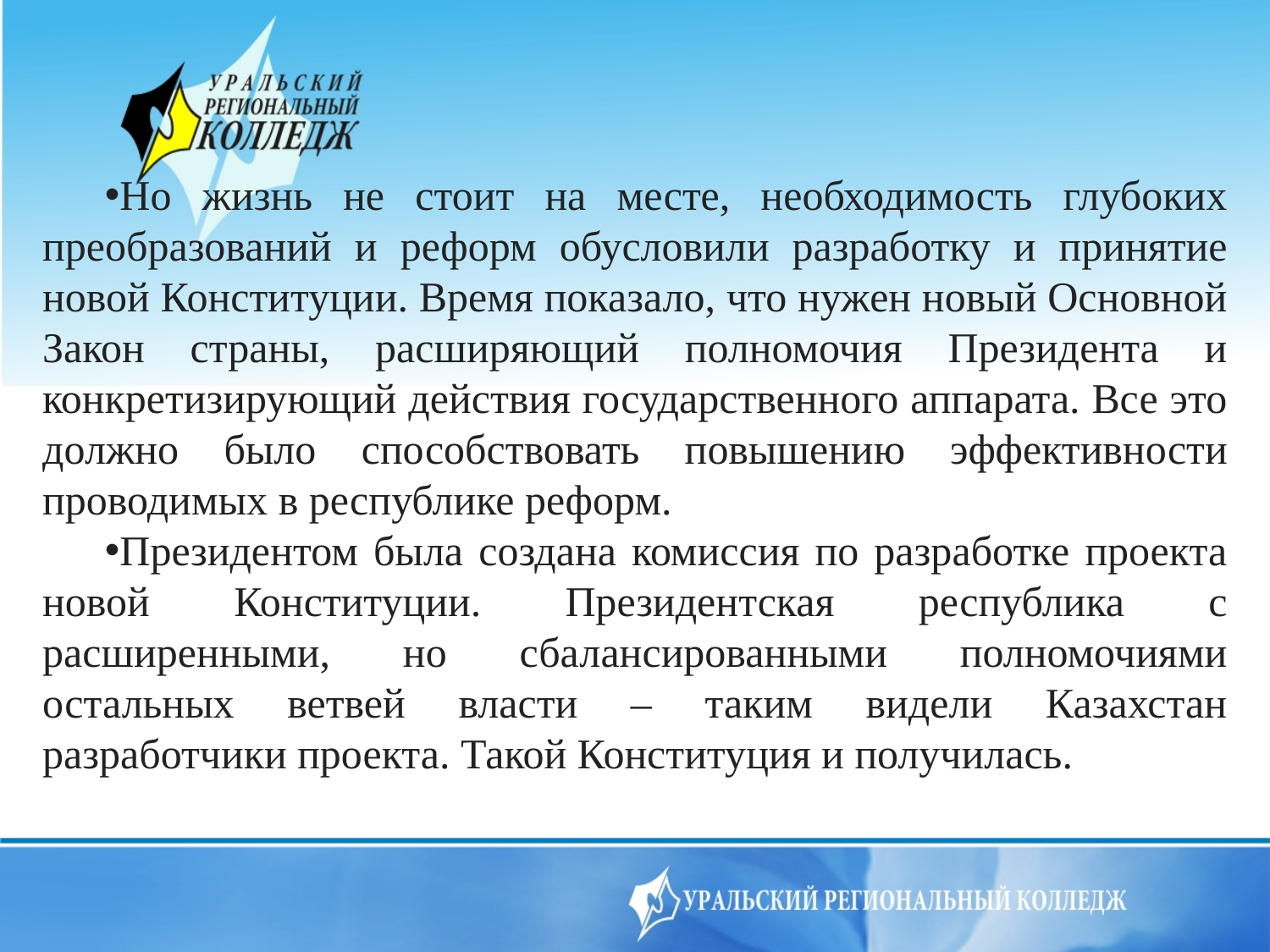

Но жизнь не стоит на месте, необходимость глубоких преобразований и реформ обусловили разработку и принятие новой Конституции. Время показало, что нужен новый Основной Закон страны, расширяющий полномочия Президента и конкретизирующий действия государственного аппарата. Все это должно было способствовать повышению эффективности проводимых в республике реформ.
Президентом была создана комиссия по разработке проекта новой Конституции. Президентская республика с расширенными, но сбалансированными полномочиями остальных ветвей власти – таким видели Казахстан разработчики проекта. Такой Конституция и получилась.